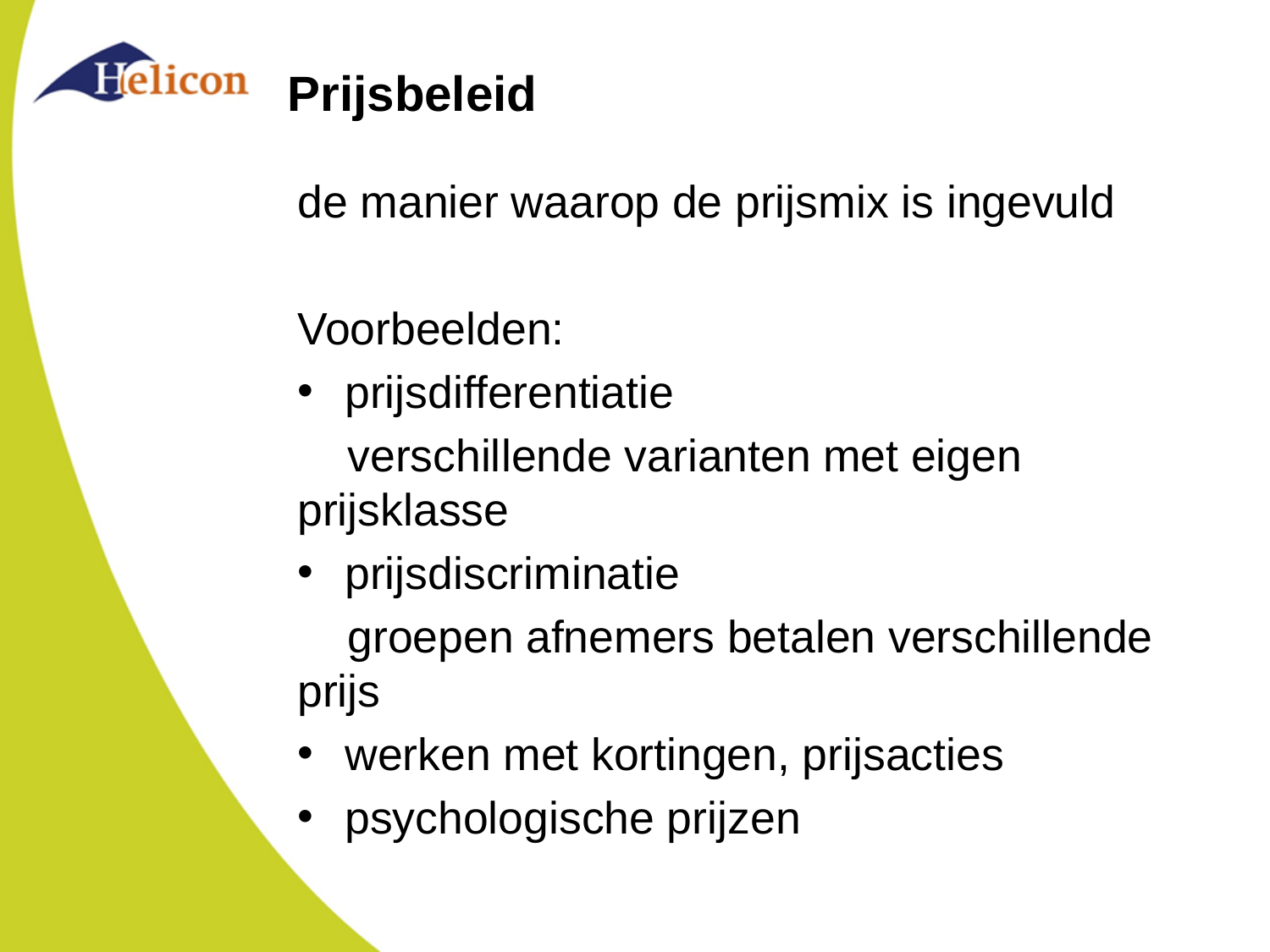

# Prijsbeleid
de manier waarop de prijsmix is ingevuld

Voorbeelden:
prijsdifferentiatie
    verschillende varianten met eigen prijsklasse
prijsdiscriminatie
    groepen afnemers betalen verschillende prijs
werken met kortingen, prijsacties
psychologische prijzen